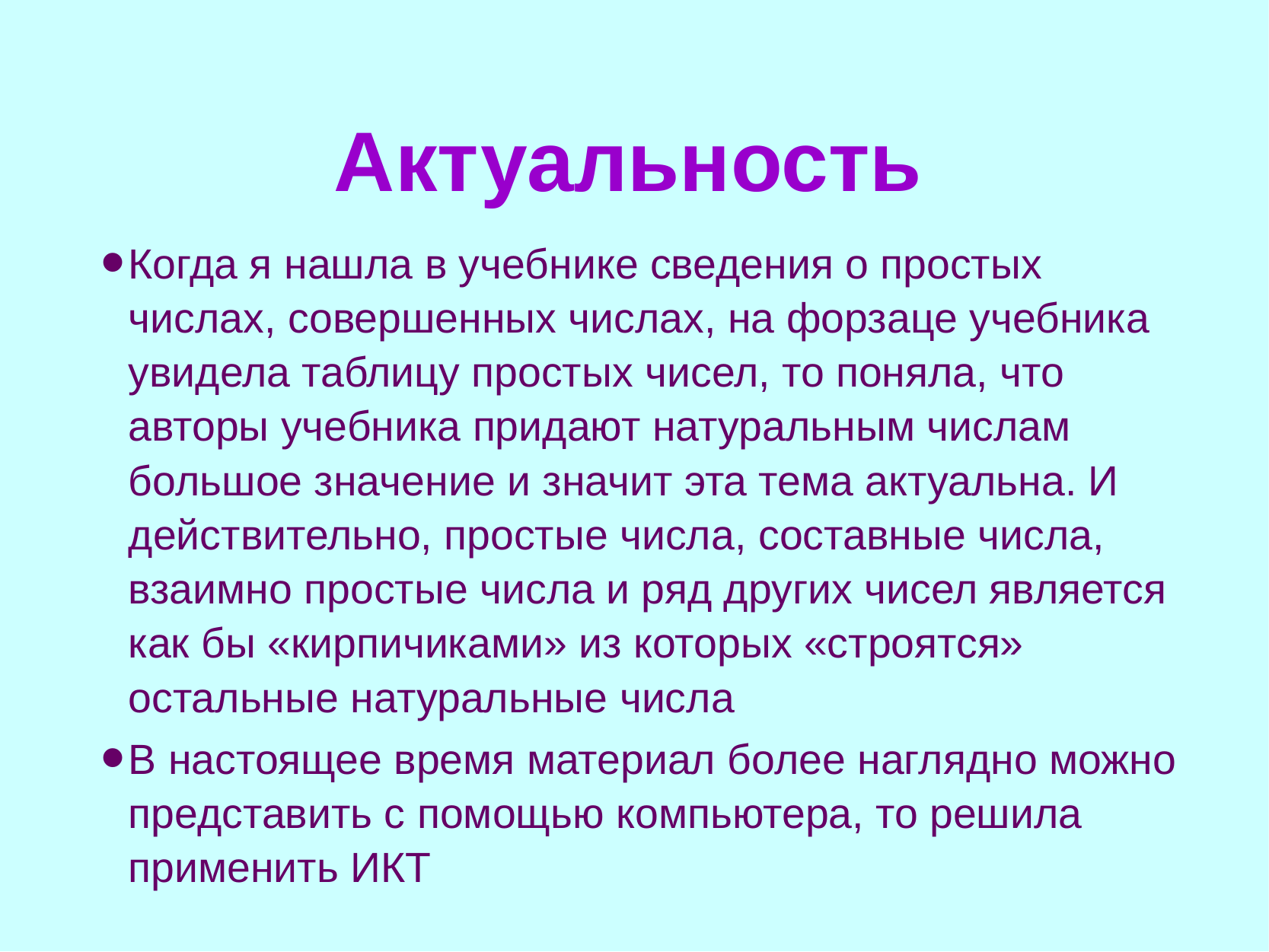

# Актуальность
Когда я нашла в учебнике сведения о простых числах, совершенных числах, на форзаце учебника увидела таблицу простых чисел, то поняла, что авторы учебника придают натуральным числам большое значение и значит эта тема актуальна. И действительно, простые числа, составные числа, взаимно простые числа и ряд других чисел является как бы «кирпичиками» из которых «строятся» остальные натуральные числа
В настоящее время материал более наглядно можно представить с помощью компьютера, то решила применить ИКТ